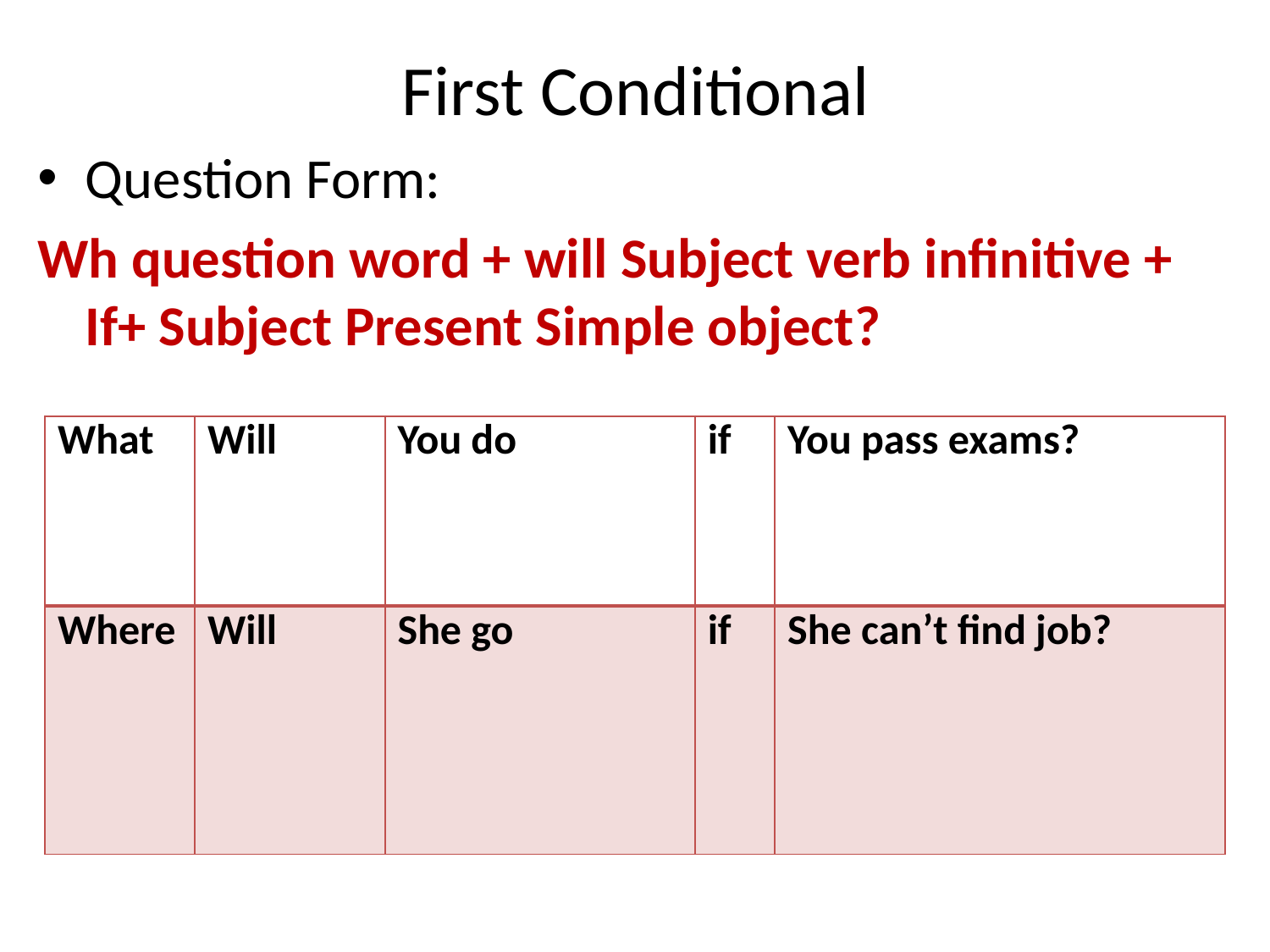

# First Conditional
Question Form:
Wh question word + will Subject verb infinitive + If+ Subject Present Simple object?

| What | Will | You do | if | You pass exams? |
| --- | --- | --- | --- | --- |
| Where | Will | She go | if | She can’t find job? |